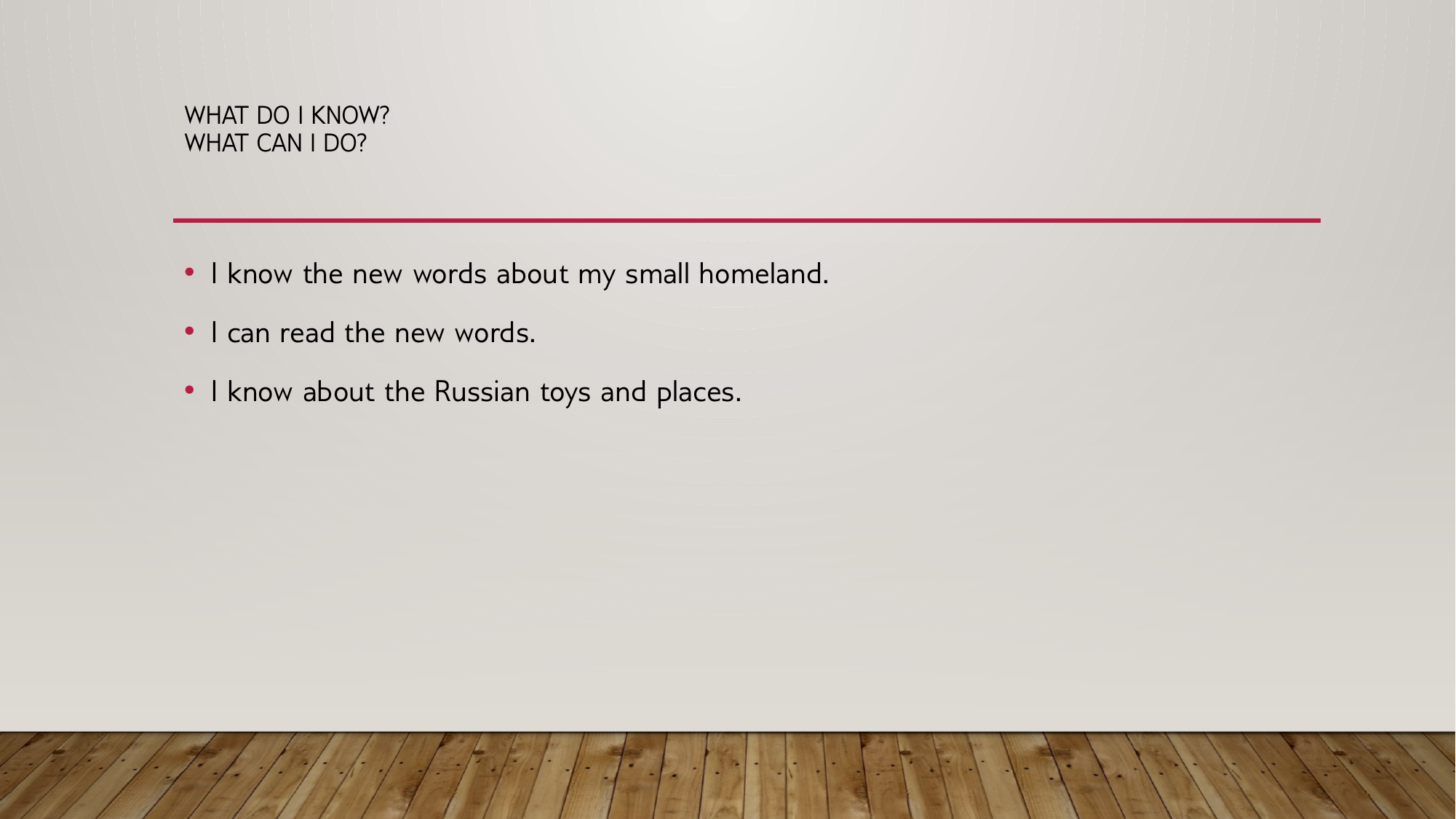

# What do I know? What can I do?
I know the new words about my small homeland.
I can read the new words.
I know about the Russian toys and places.